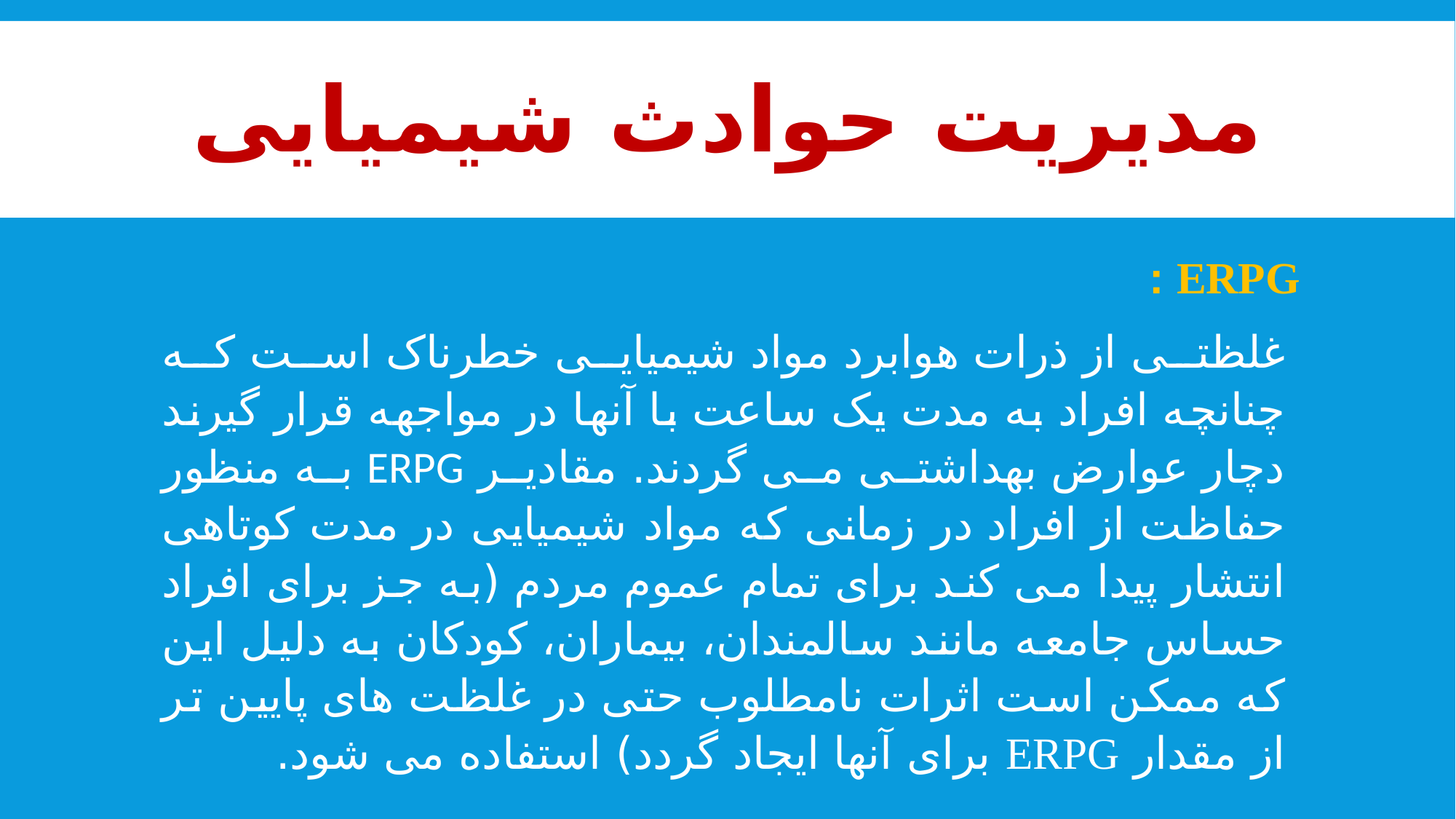

# مدیریت حوادث شیمیایی
ERPG :
غلظتی از ذرات هوابرد مواد شیمیایی خطرناک است که چنانچه افراد به مدت یک ساعت با آنها در مواجهه قرار گیرند دچار عوارض بهداشتی می گردند. مقادیر ERPG به منظور حفاظت از افراد در زمانی که مواد شیمیایی در مدت کوتاهی انتشار پیدا می کند برای تمام عموم مردم (به جز برای افراد حساس جامعه مانند سالمندان، بیماران، کودکان به دلیل این که ممکن است اثرات نامطلوب حتی در غلظت های پایین تر از مقدار ERPG برای آنها ایجاد گردد) استفاده می شود.